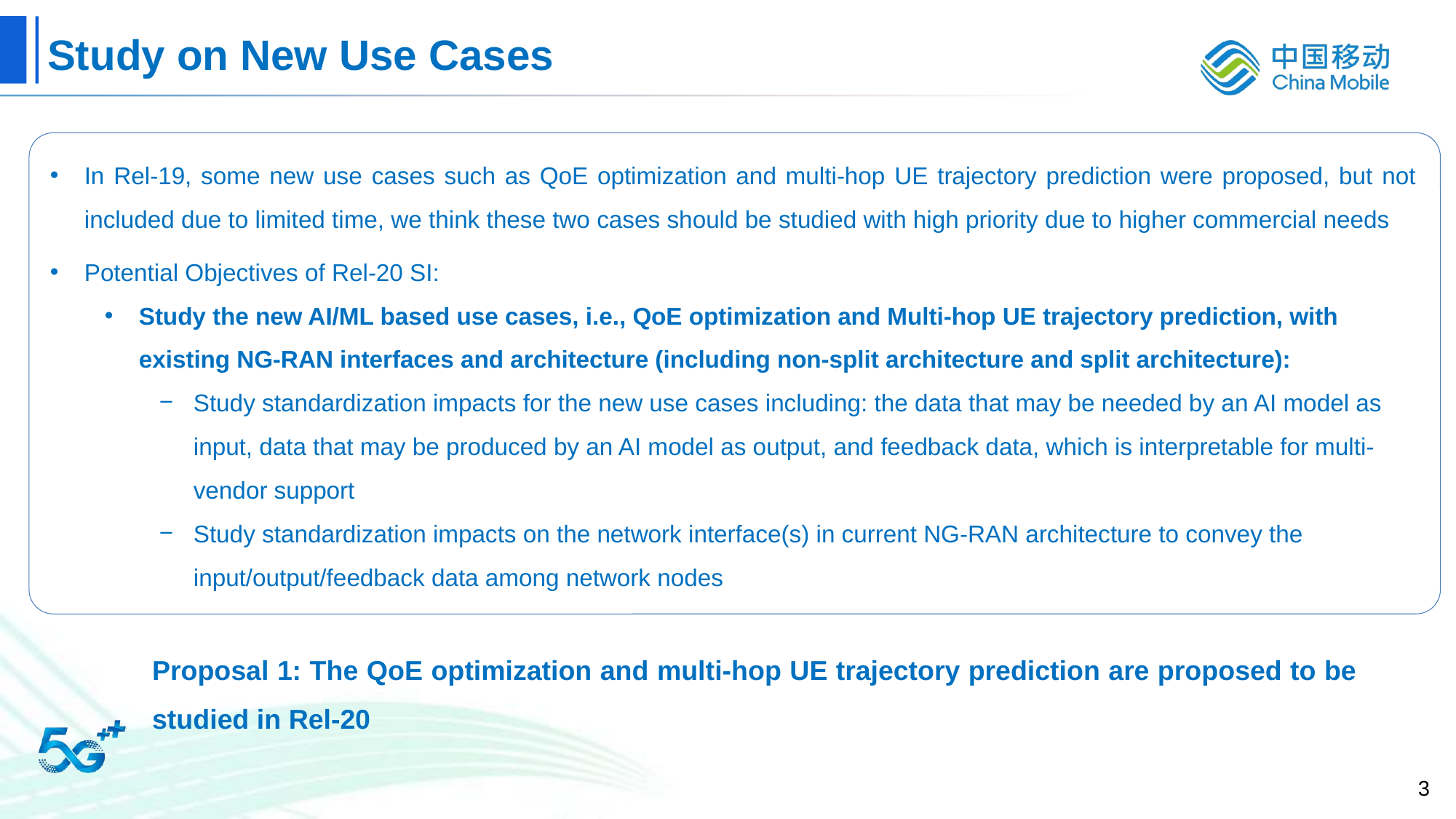

# Study on New Use Cases

In Rel-19, some new use cases such as QoE optimization and multi-hop UE trajectory prediction were proposed, but not included due to limited time, we think these two cases should be studied with high priority due to higher commercial needs
Potential Objectives of Rel-20 SI:
Study the new AI/ML based use cases, i.e., QoE optimization and Multi-hop UE trajectory prediction, with existing NG-RAN interfaces and architecture (including non-split architecture and split architecture):
Study standardization impacts for the new use cases including: the data that may be needed by an AI model as input, data that may be produced by an AI model as output, and feedback data, which is interpretable for multi-vendor support
Study standardization impacts on the network interface(s) in current NG-RAN architecture to convey the input/output/feedback data among network nodes
Proposal 1: The QoE optimization and multi-hop UE trajectory prediction are proposed to be studied in Rel-20